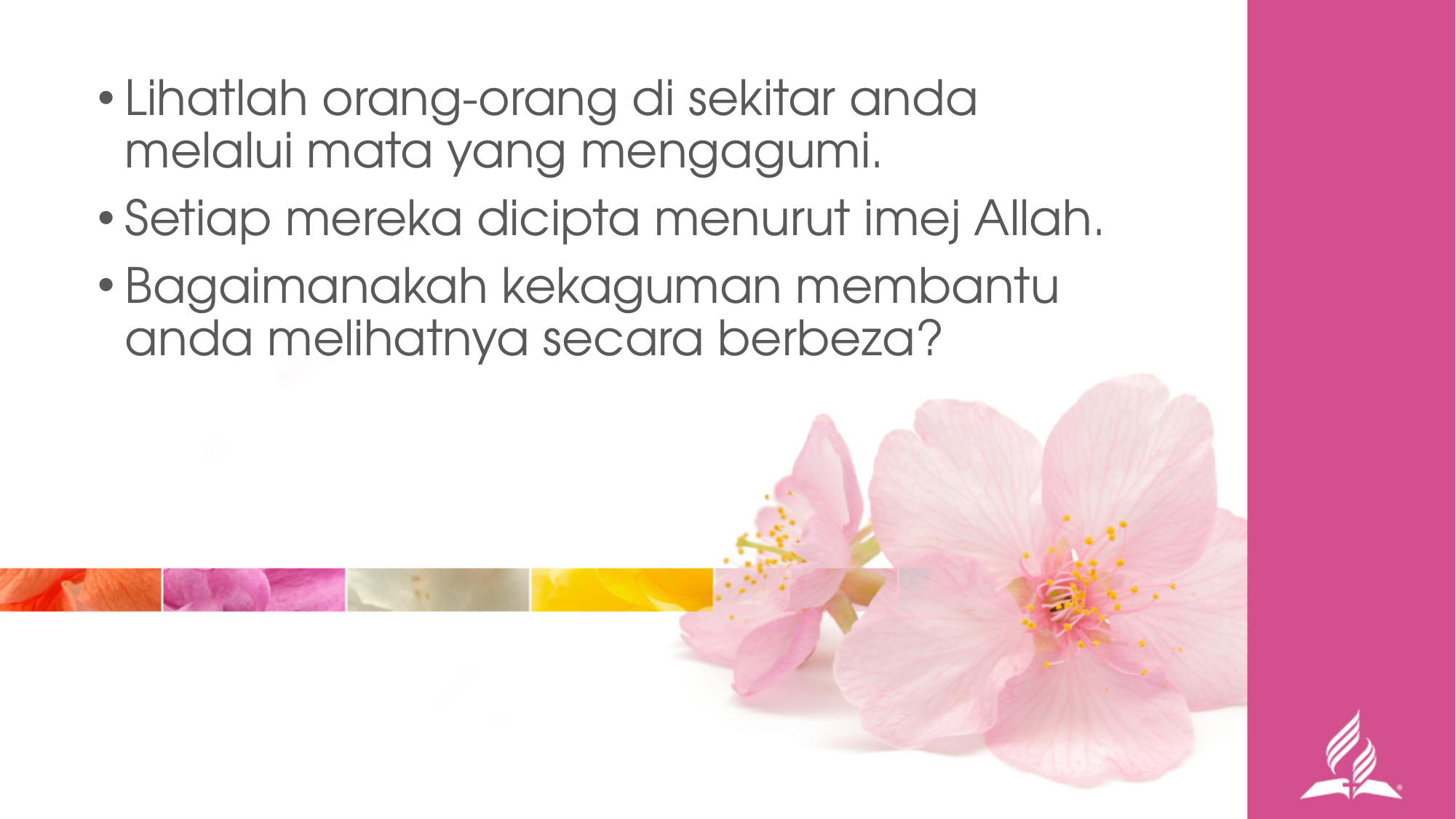

Lihatlah orang-orang di sekitar anda melalui mata yang mengagumi.
Setiap mereka dicipta menurut imej Allah.
Bagaimanakah kekaguman membantu anda melihatnya secara berbeza?